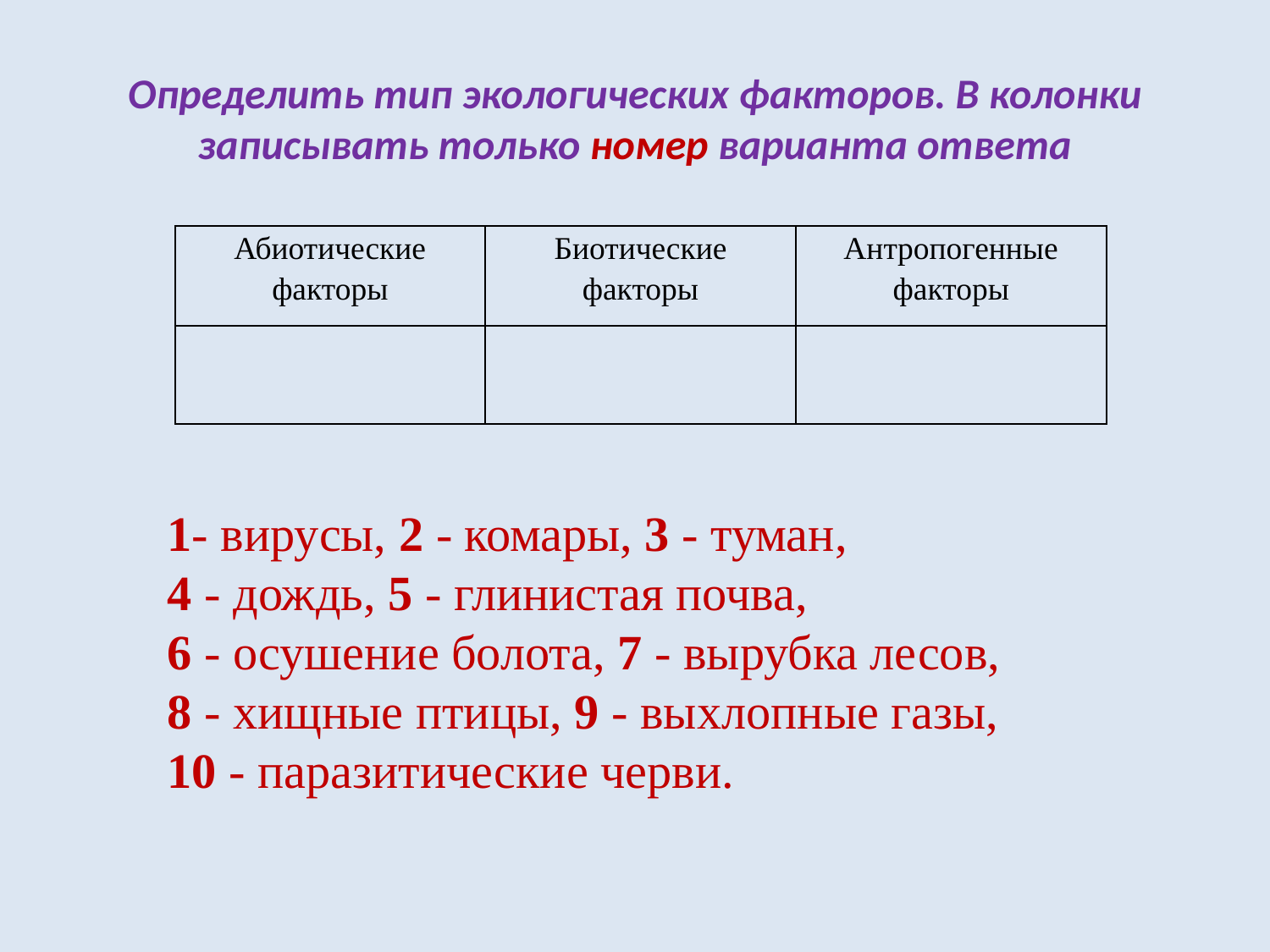

# Определить тип экологических факторов. В колонки записывать только номер варианта ответа
| Абиотические факторы | Биотические факторы | Антропогенные факторы |
| --- | --- | --- |
|  |  |  |
1- вирусы, 2 - комары, 3 - туман,
4 - дождь, 5 - глинистая почва,
6 - осушение болота, 7 - вырубка лесов,
8 - хищные птицы, 9 - выхлопные газы,
10 - паразитические черви.